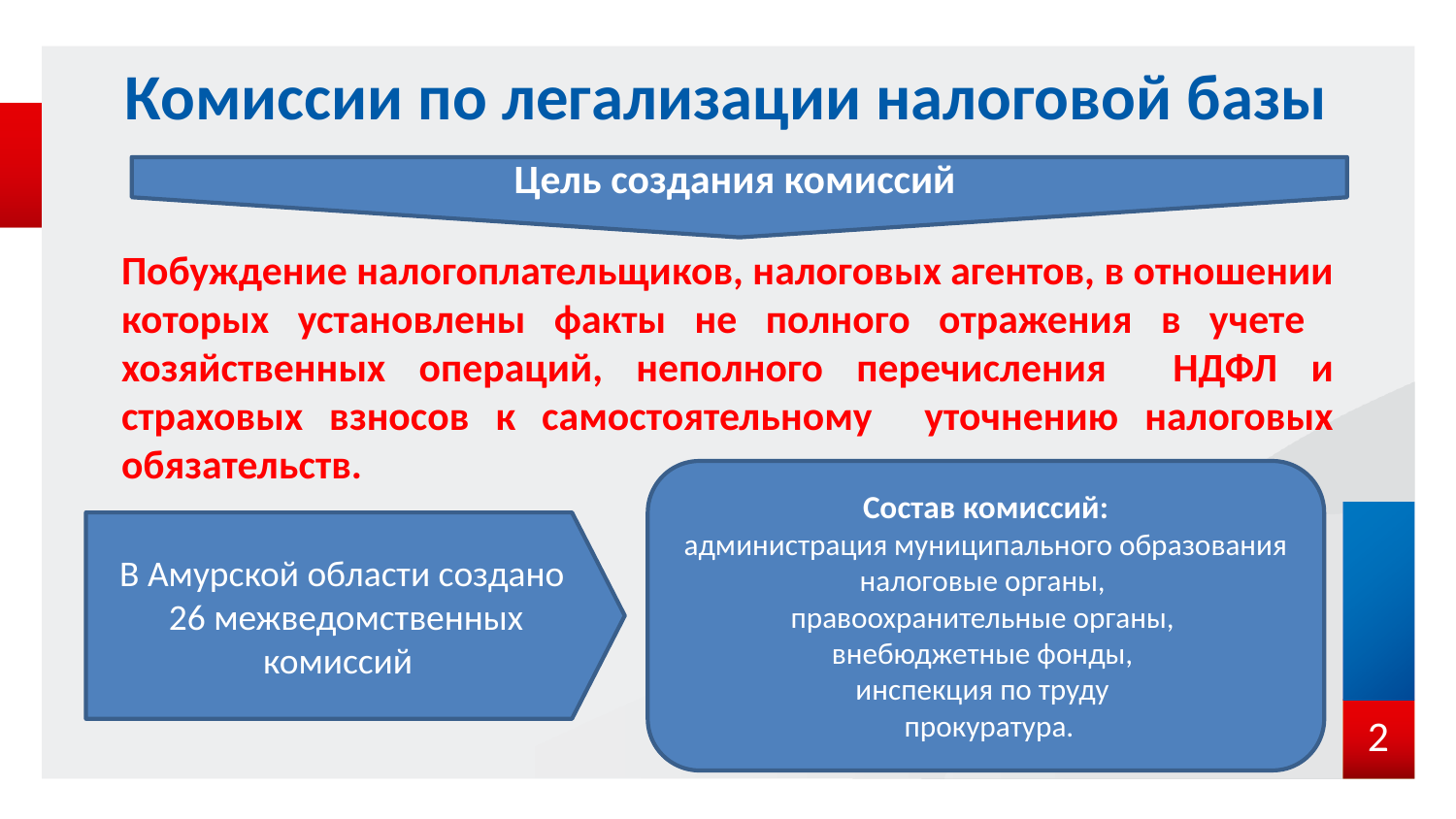

# Комиссии по легализации налоговой базы
Цель создания комиссий
Побуждение налогоплательщиков, налоговых агентов, в отношении которых установлены факты не полного отражения в учете  хозяйственных операций, неполного перечисления  НДФЛ и страховых взносов к самостоятельному  уточнению налоговых обязательств.

Состав комиссий:
администрация муниципального образования
налоговые органы,
правоохранительные органы,
внебюджетные фонды,
инспекция по труду
 прокуратура.

В Амурской области создано
 26 межведомственных комиссий
2